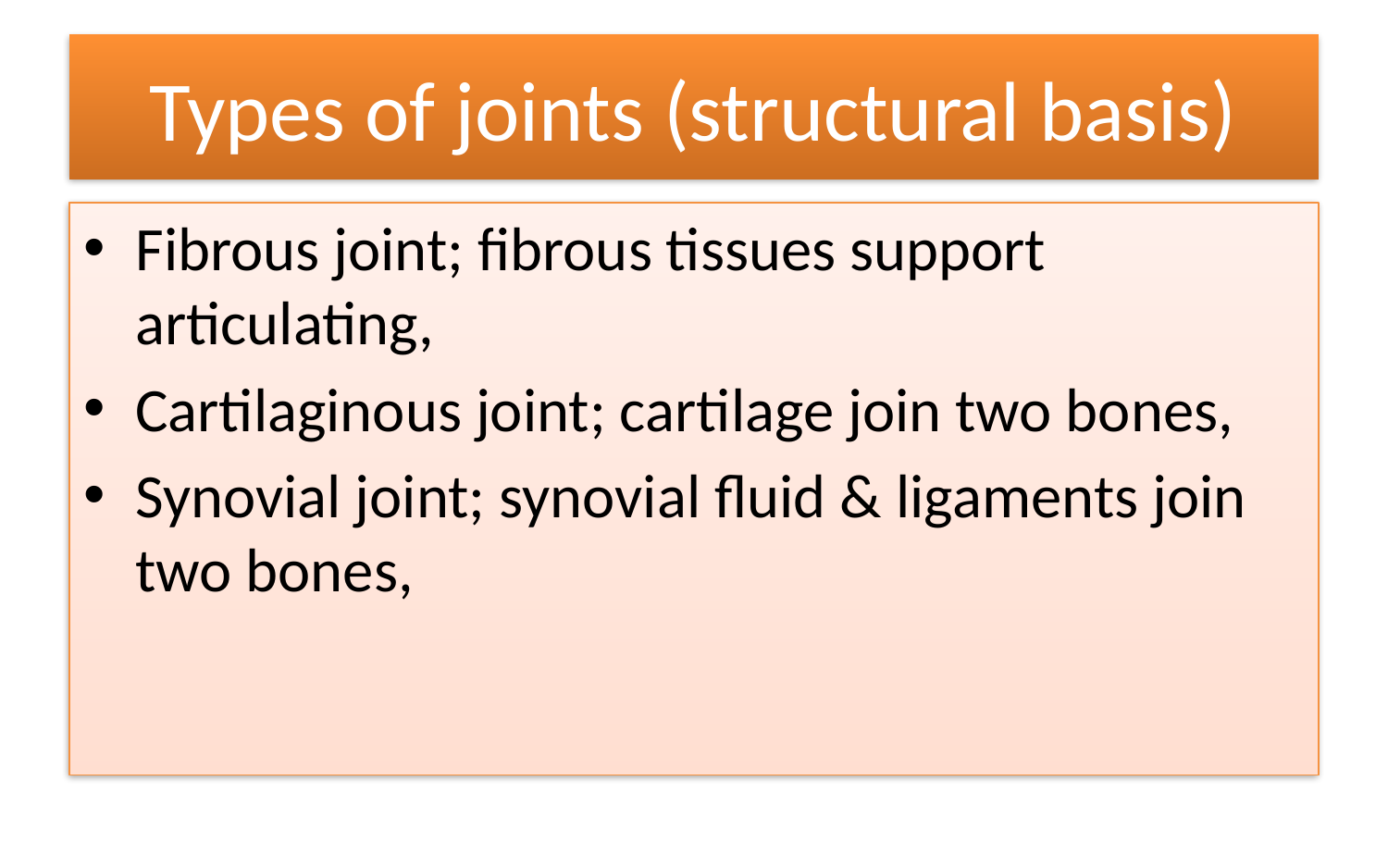

# Types of joints (structural basis)
Fibrous joint; fibrous tissues support articulating,
Cartilaginous joint; cartilage join two bones,
Synovial joint; synovial fluid & ligaments join two bones,